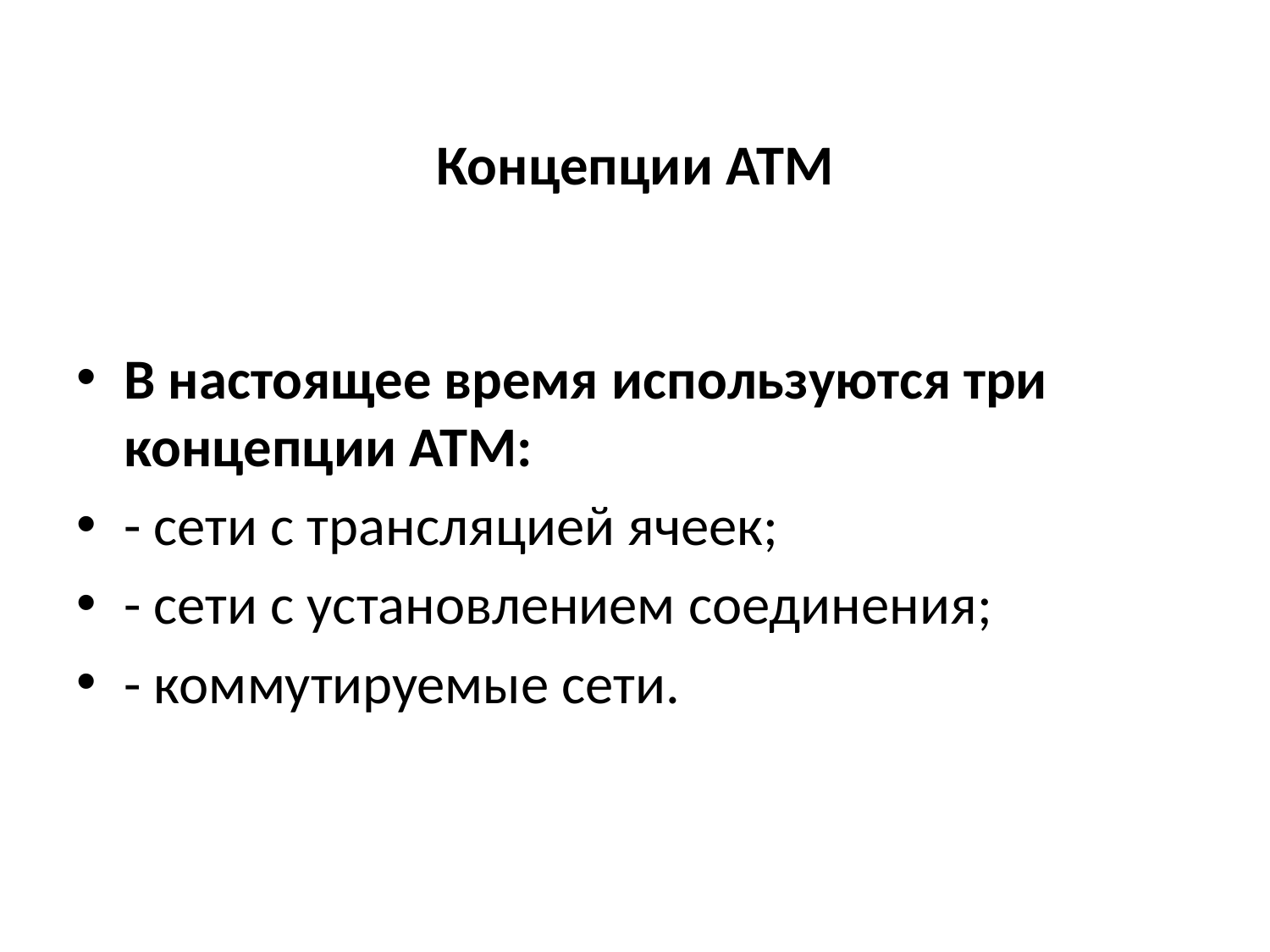

# Концепции АТМ
В настоящее время используются три концепции АТМ:
- сети с трансляцией ячеек;
- сети с установлением соединения;
- коммутируемые сети.